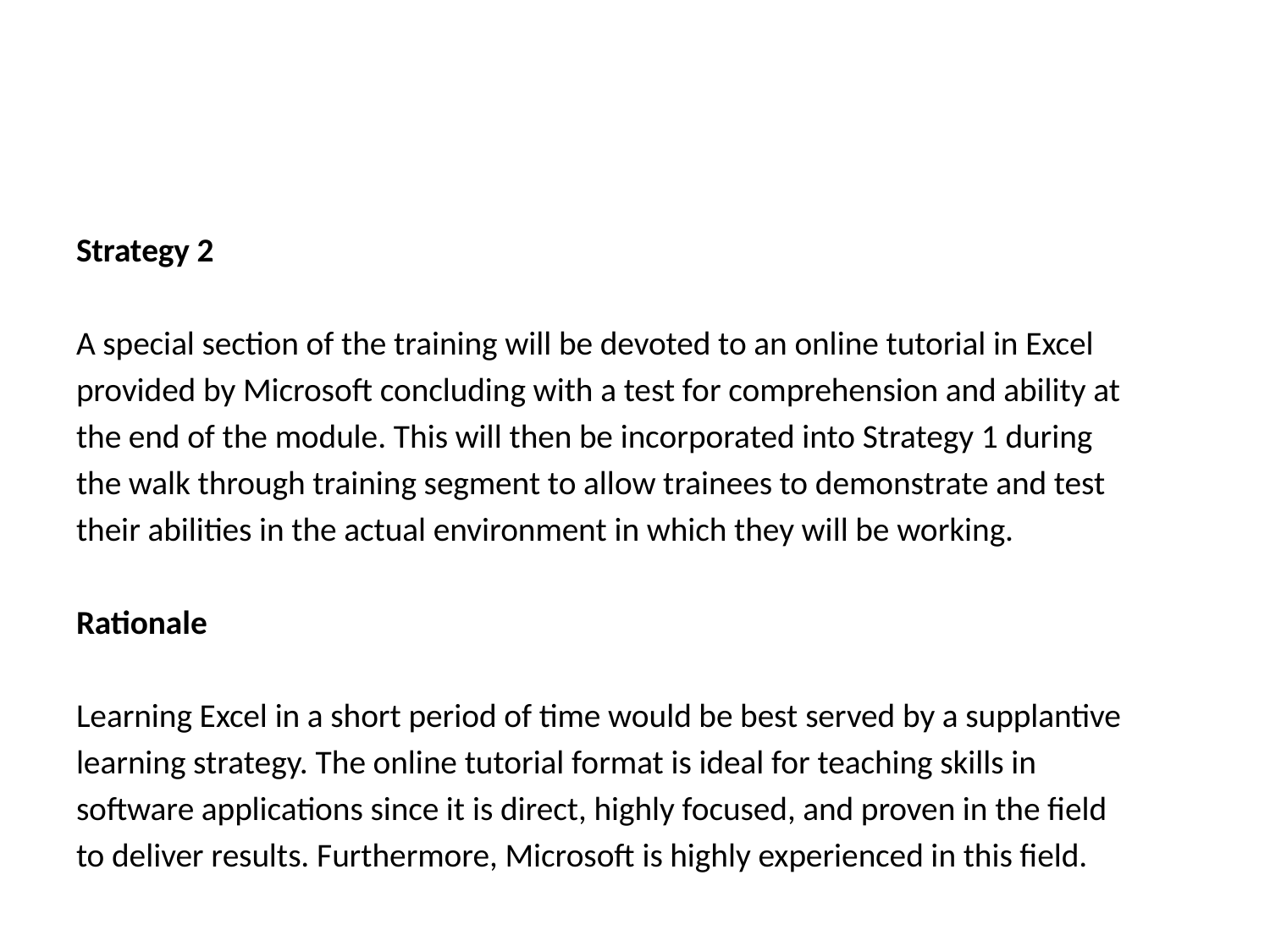

#
Strategy 2

A special section of the training will be devoted to an online tutorial in Excel
provided by Microsoft concluding with a test for comprehension and ability at
the end of the module. This will then be incorporated into Strategy 1 during
the walk through training segment to allow trainees to demonstrate and test
their abilities in the actual environment in which they will be working.

Rationale

Learning Excel in a short period of time would be best served by a supplantive
learning strategy. The online tutorial format is ideal for teaching skills in
software applications since it is direct, highly focused, and proven in the field
to deliver results. Furthermore, Microsoft is highly experienced in this field.